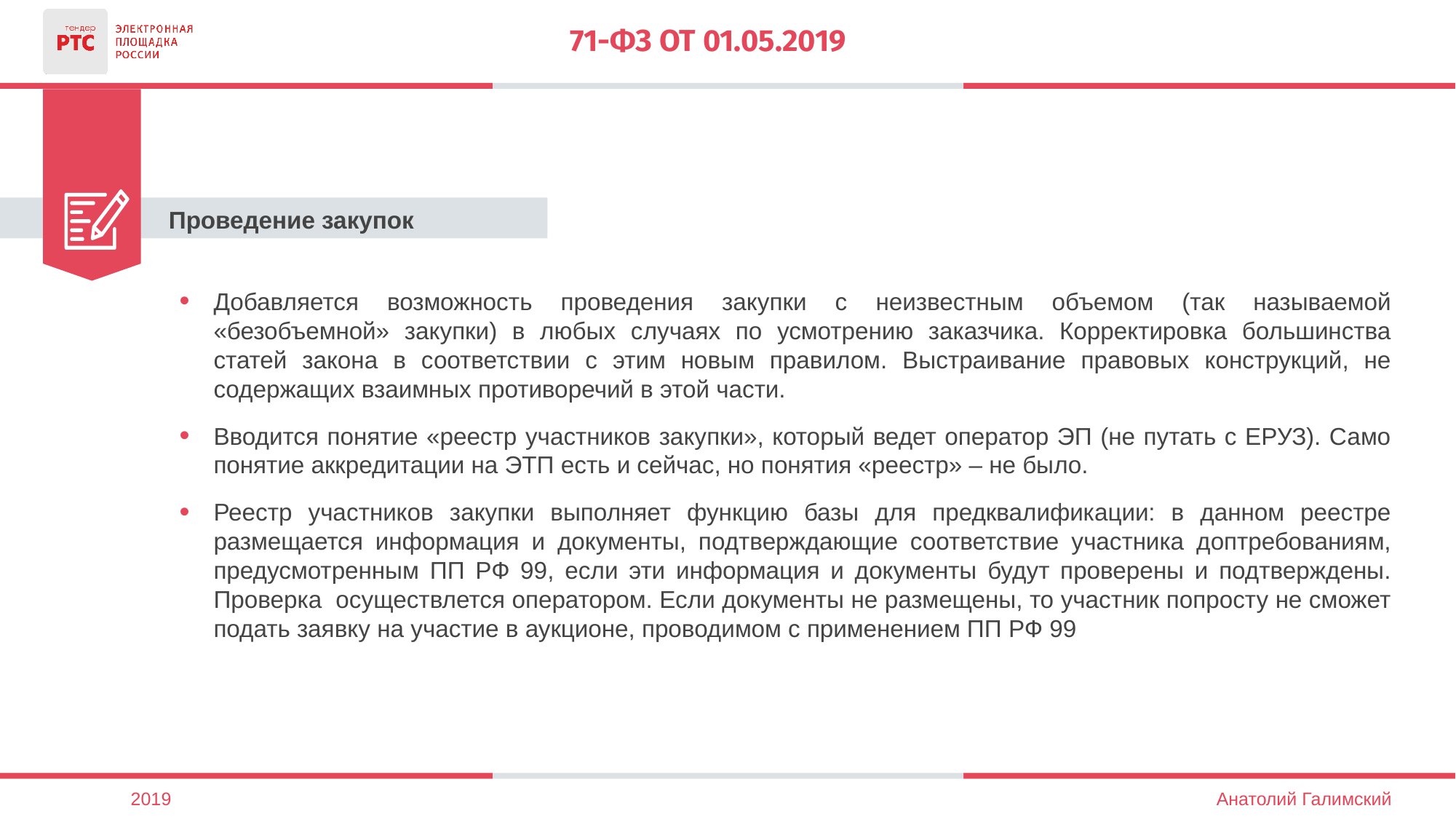

# 71-ФЗ от 01.05.2019

Проведение закупок
Добавляется возможность проведения закупки с неизвестным объемом (так называемой «безобъемной» закупки) в любых случаях по усмотрению заказчика. Корректировка большинства статей закона в соответствии с этим новым правилом. Выстраивание правовых конструкций, не содержащих взаимных противоречий в этой части.
Вводится понятие «реестр участников закупки», который ведет оператор ЭП (не путать с ЕРУЗ). Само понятие аккредитации на ЭТП есть и сейчас, но понятия «реестр» – не было.
Реестр участников закупки выполняет функцию базы для предквалификации: в данном реестре размещается информация и документы, подтверждающие соответствие участника доптребованиям, предусмотренным ПП РФ 99, если эти информация и документы будут проверены и подтверждены. Проверка  осуществлется оператором. Если документы не размещены, то участник попросту не сможет подать заявку на участие в аукционе, проводимом с применением ПП РФ 99

2019
Анатолий Галимский